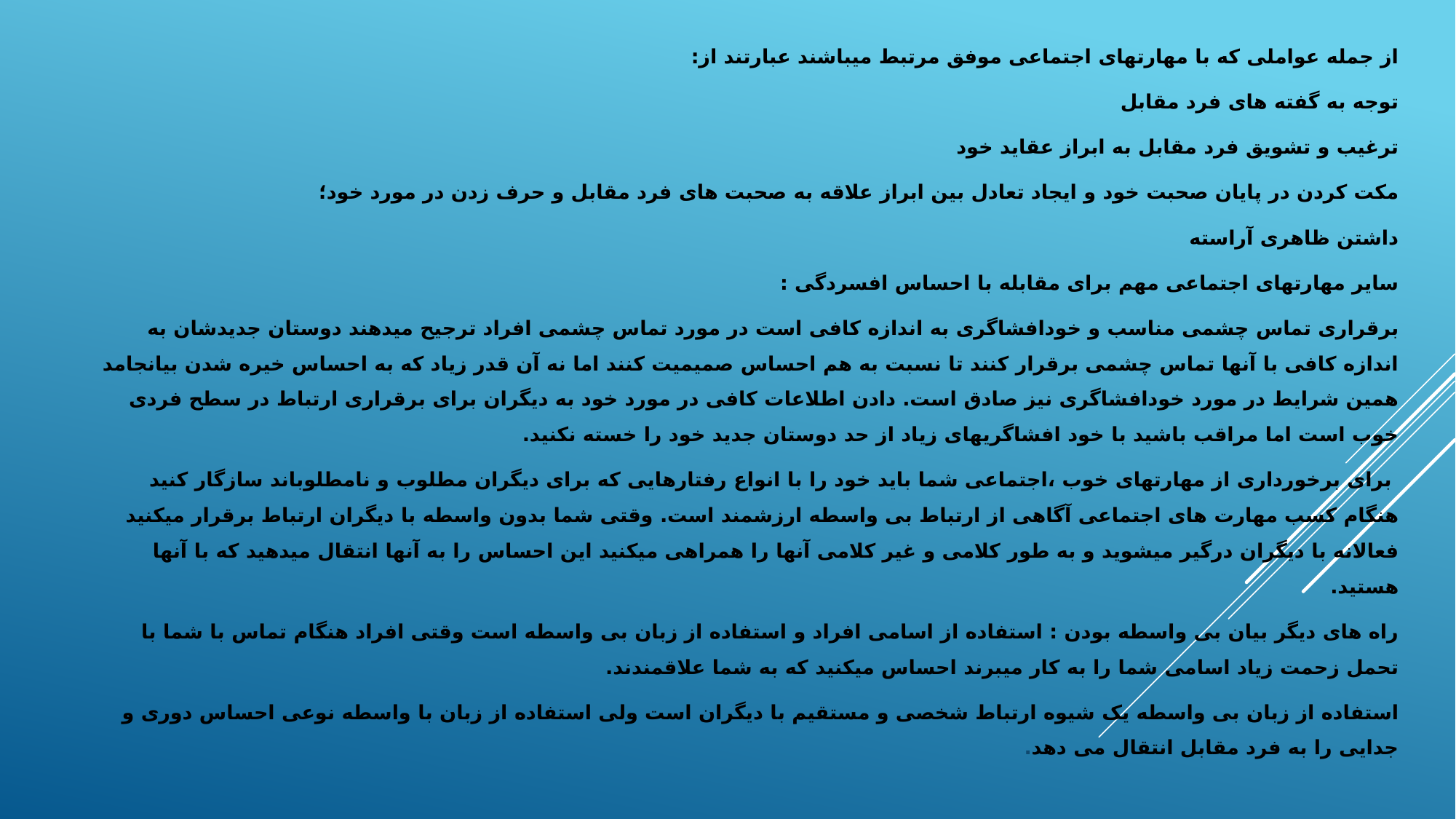

از جمله عواملی که با مهارتهای اجتماعی موفق مرتبط میباشند عبارتند از:
توجه به گفته های فرد مقابل
ترغیب و تشویق فرد مقابل به ابراز عقاید خود
مکت کردن در پایان صحبت خود و ایجاد تعادل بین ابراز علاقه به صحبت های فرد مقابل و حرف زدن در مورد خود؛
داشتن ظاهری آراسته
سایر مهارتهای اجتماعی مهم برای مقابله با احساس افسردگی :
برقراری تماس چشمی مناسب و خودافشاگری به اندازه کافی است در مورد تماس چشمی افراد ترجیح میدهند دوستان جدیدشان به اندازه کافی با آنها تماس چشمی برقرار کنند تا نسبت به هم احساس صمیمیت کنند اما نه آن قدر زیاد که به احساس خیره شدن بیانجامد همین شرایط در مورد خودافشاگری نیز صادق است. دادن اطلاعات کافی در مورد خود به دیگران برای برقراری ارتباط در سطح فردی خوب است اما مراقب باشید با خود افشاگریهای زیاد از حد دوستان جدید خود را خسته نکنید.
 برای برخورداری از مهارتهای خوب ،اجتماعی شما باید خود را با انواع رفتارهایی که برای دیگران مطلوب و نامطلوباند سازگار کنید هنگام کسب مهارت های اجتماعی آگاهی از ارتباط بی واسطه ارزشمند است. وقتی شما بدون واسطه با دیگران ارتباط برقرار میکنید فعالانه با دیگران درگیر میشوید و به طور کلامی و غیر کلامی آنها را همراهی میکنید این احساس را به آنها انتقال میدهید که با آنها هستید.
راه های دیگر بیان بی واسطه بودن : استفاده از اسامی افراد و استفاده از زبان بی واسطه است وقتی افراد هنگام تماس با شما با تحمل زحمت زیاد اسامی شما را به کار میبرند احساس میکنید که به شما علاقمندند.
استفاده از زبان بی واسطه یک شیوه ارتباط شخصی و مستقیم با دیگران است ولی استفاده از زبان با واسطه نوعی احساس دوری و جدایی را به فرد مقابل انتقال می دهد.